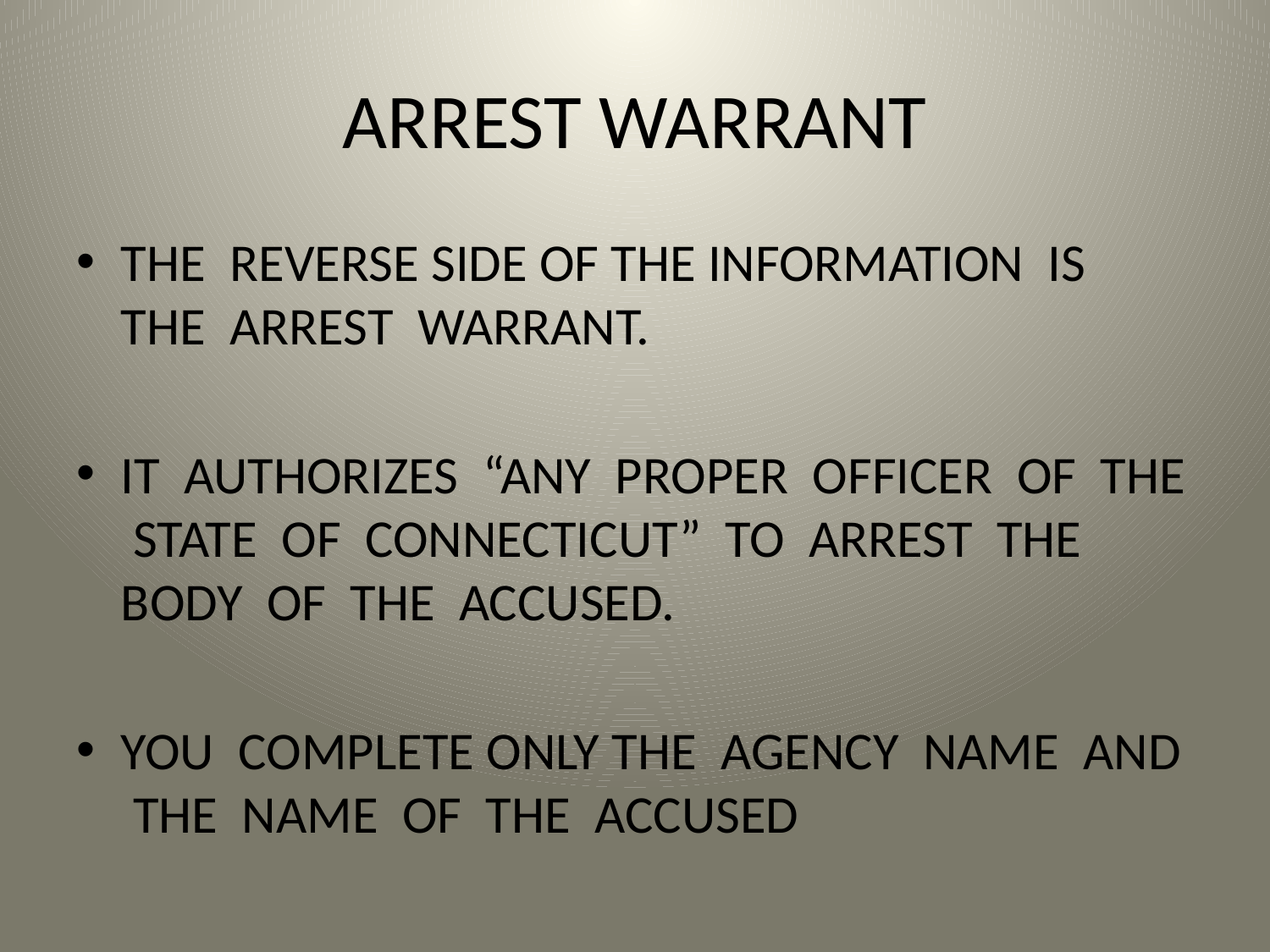

# ARREST WARRANT
THE  REVERSE SIDE OF THE INFORMATION  IS  THE  ARREST  WARRANT.

IT  AUTHORIZES  “ANY  PROPER  OFFICER  OF  THE  STATE  OF  CONNECTICUT”  TO  ARREST  THE  BODY  OF  THE  ACCUSED.

YOU  COMPLETE ONLY THE  AGENCY  NAME  AND  THE  NAME  OF  THE  ACCUSED